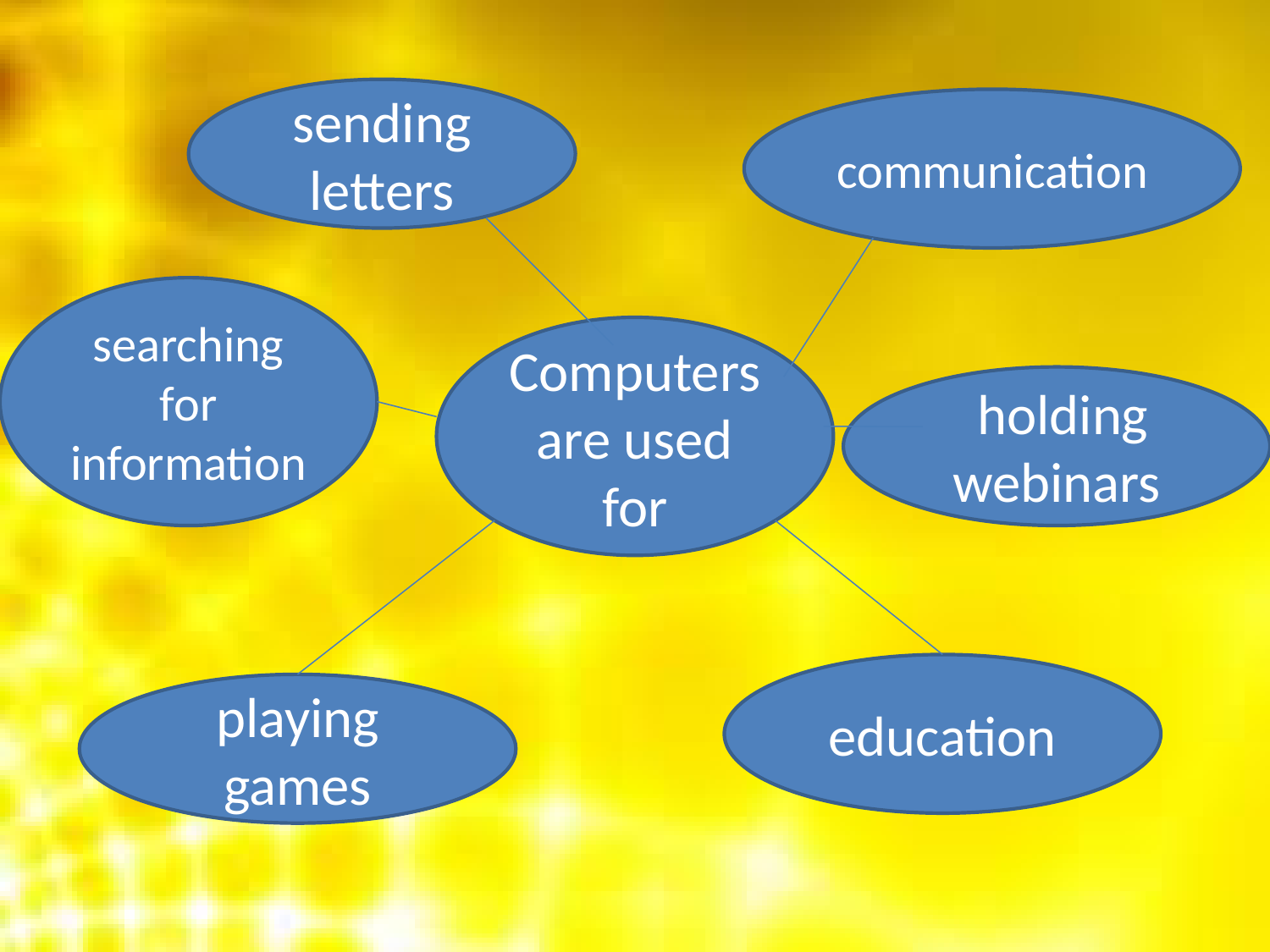

sending letters
communication
searching for information
Computers are used for
 holding webinars
education
playing games